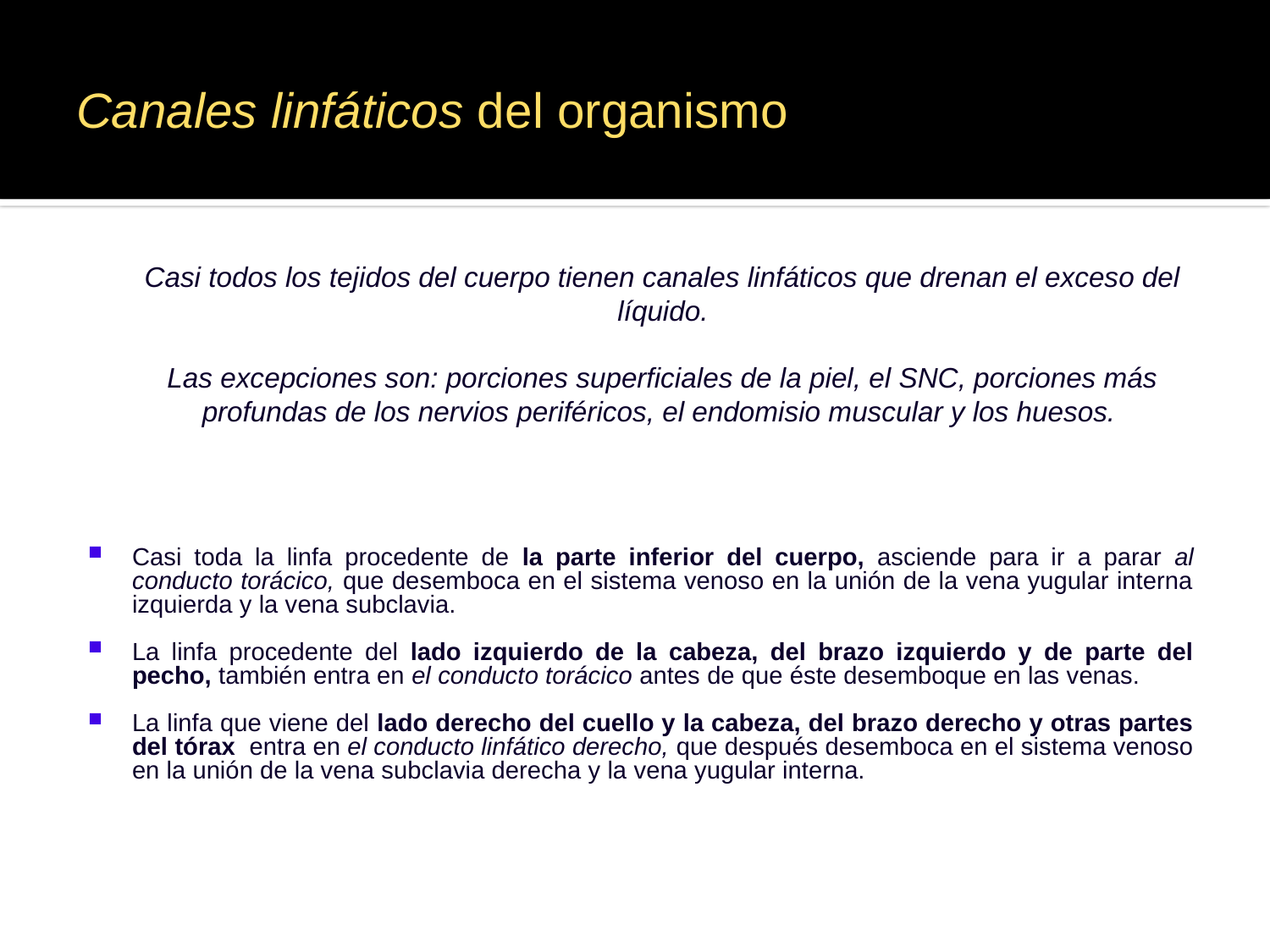

# Canales linfáticos del organismo
	Casi todos los tejidos del cuerpo tienen canales linfáticos que drenan el exceso del líquido.

	Las excepciones son: porciones superficiales de la piel, el SNC, porciones más profundas de los nervios periféricos, el endomisio muscular y los huesos.

Casi toda la linfa procedente de la parte inferior del cuerpo, asciende para ir a parar al conducto torácico, que desemboca en el sistema venoso en la unión de la vena yugular interna izquierda y la vena subclavia.

La linfa procedente del lado izquierdo de la cabeza, del brazo izquierdo y de parte del pecho, también entra en el conducto torácico antes de que éste desemboque en las venas.

La linfa que viene del lado derecho del cuello y la cabeza, del brazo derecho y otras partes del tórax  entra en el conducto linfático derecho, que después desemboca en el sistema venoso en la unión de la vena subclavia derecha y la vena yugular interna.